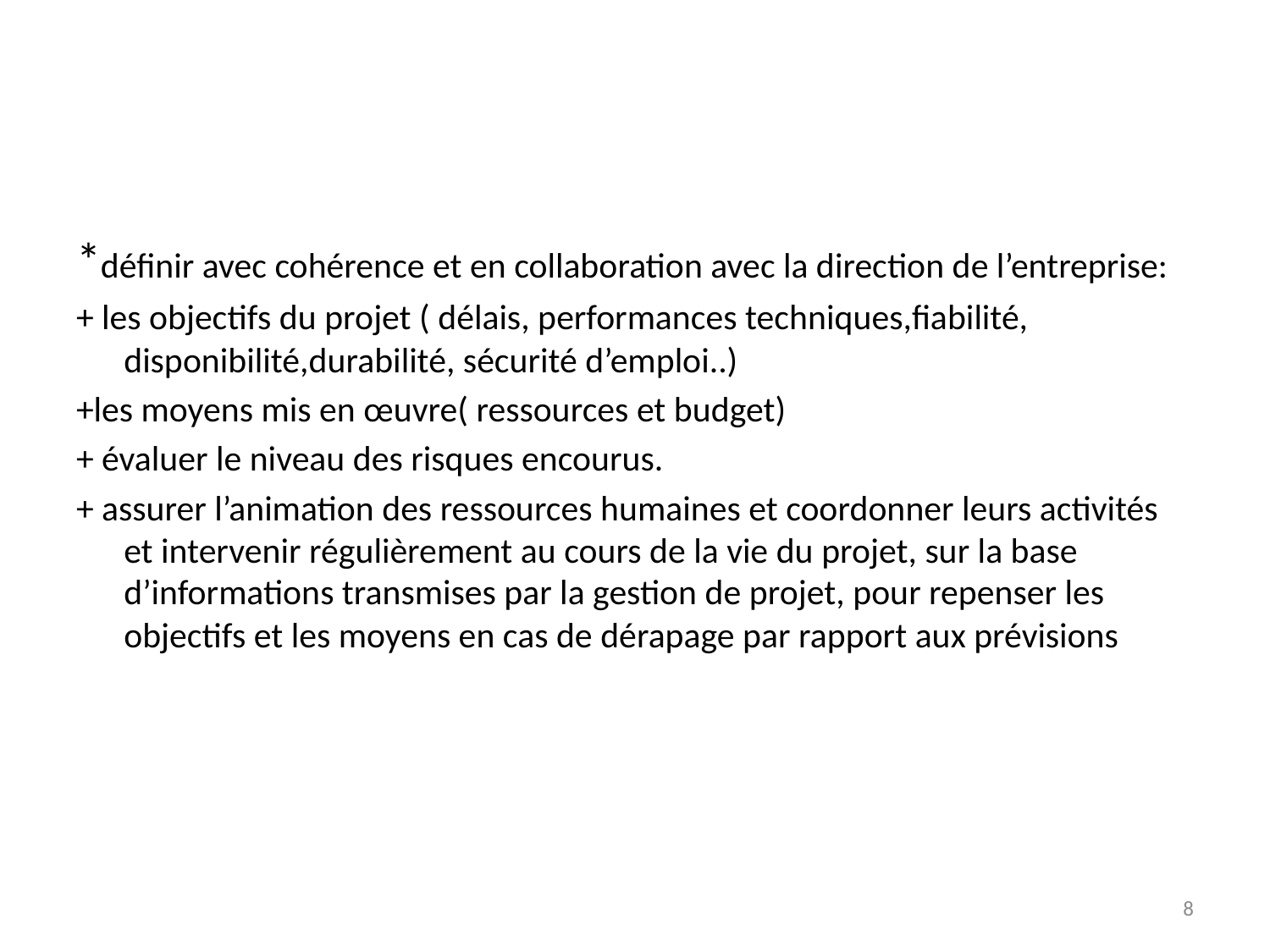

#
*définir avec cohérence et en collaboration avec la direction de l’entreprise:
+ les objectifs du projet ( délais, performances techniques,fiabilité, disponibilité,durabilité, sécurité d’emploi..)
+les moyens mis en œuvre( ressources et budget)
+ évaluer le niveau des risques encourus.
+ assurer l’animation des ressources humaines et coordonner leurs activités et intervenir régulièrement au cours de la vie du projet, sur la base d’informations transmises par la gestion de projet, pour repenser les objectifs et les moyens en cas de dérapage par rapport aux prévisions
8